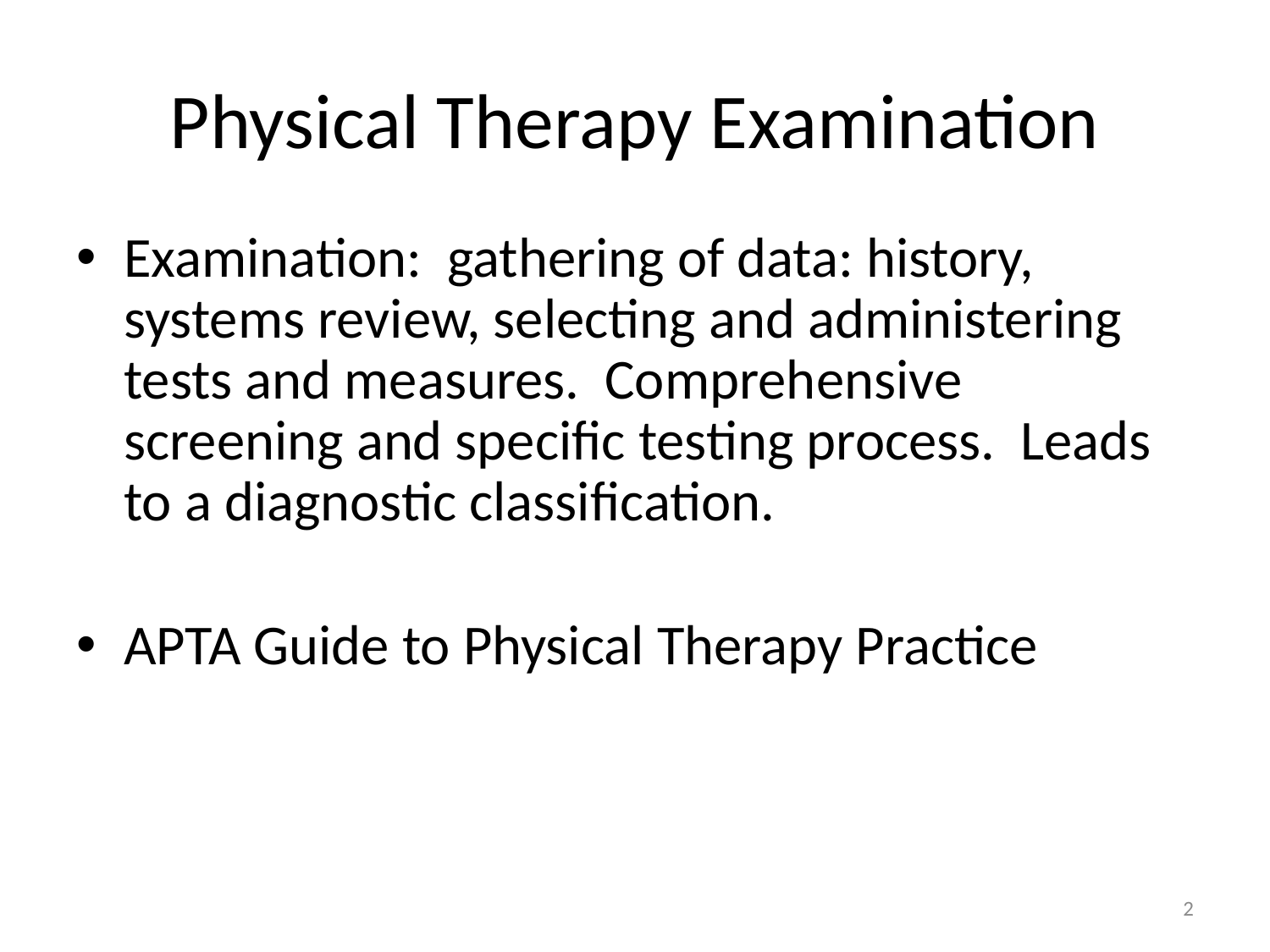

# Physical Therapy Examination
Examination:  gathering of data: history, systems review, selecting and administering tests and measures.  Comprehensive screening and specific testing process.  Leads to a diagnostic classification.

APTA Guide to Physical Therapy Practice
2